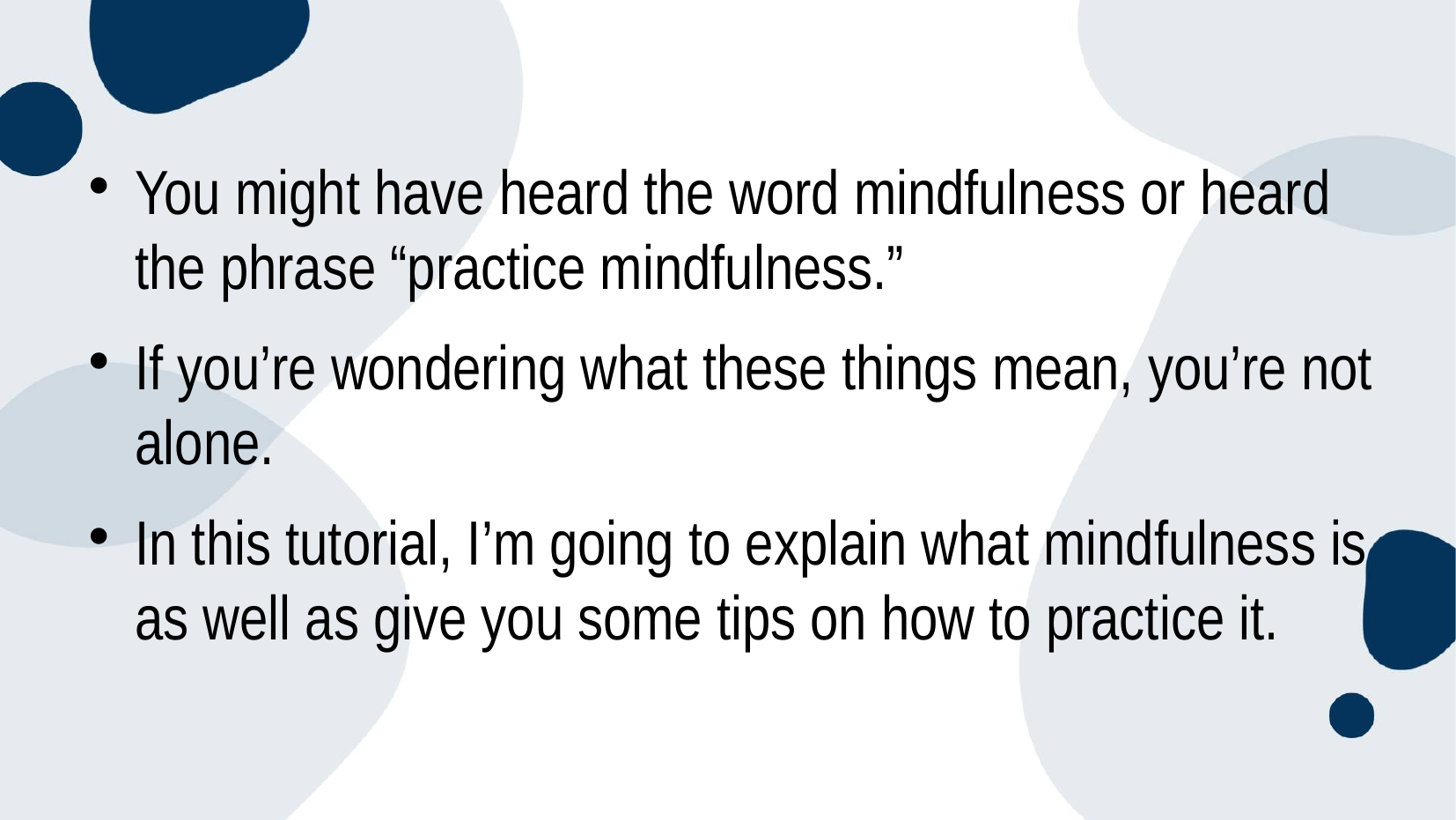

You might have heard the word mindfulness or heard the phrase “practice mindfulness.”
If you’re wondering what these things mean, you’re not alone.
In this tutorial, I’m going to explain what mindfulness is as well as give you some tips on how to practice it.